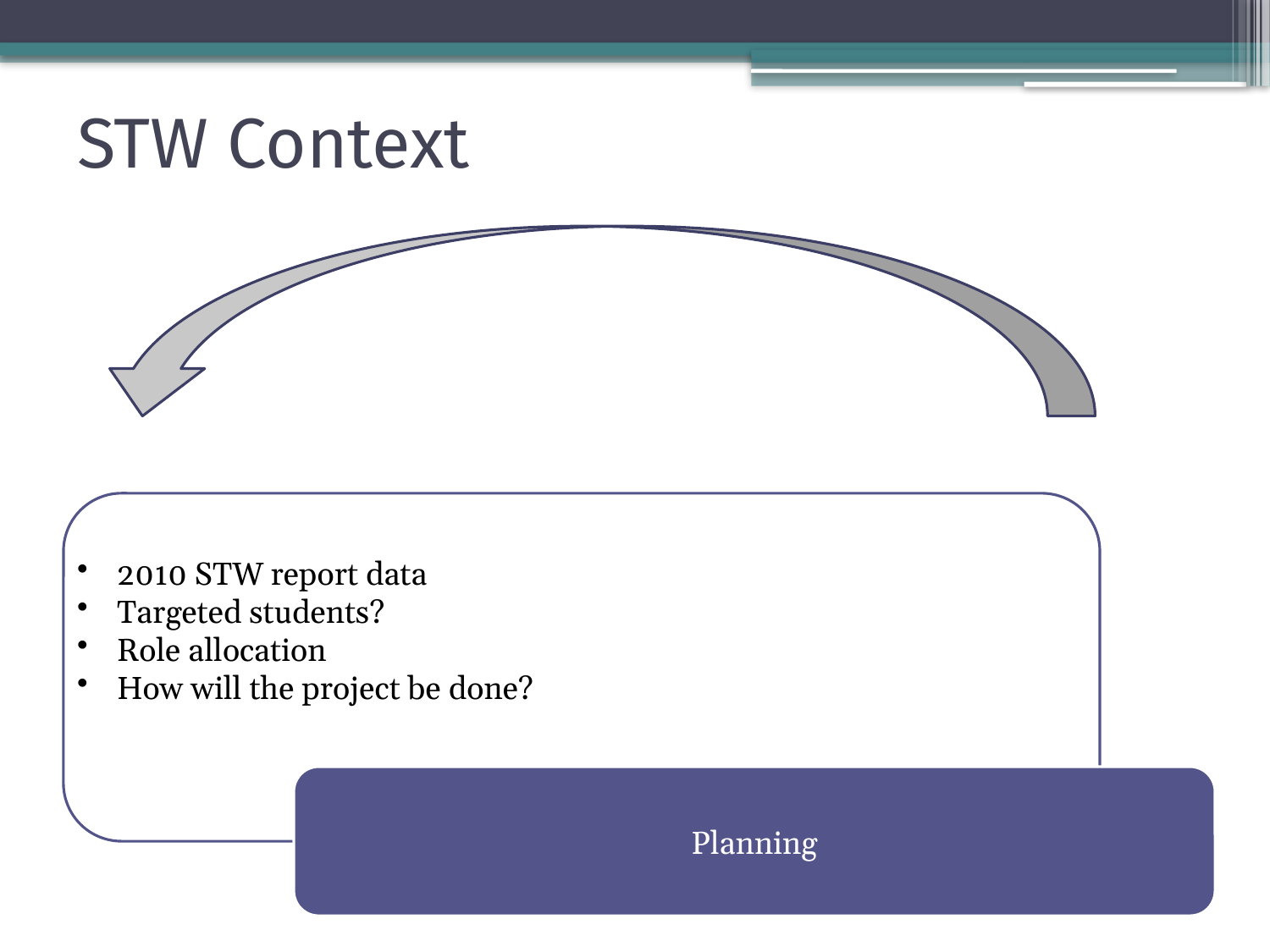

# STW Context
Planning
2010 STW report data
Targeted students?
Role allocation
How will the project be done?